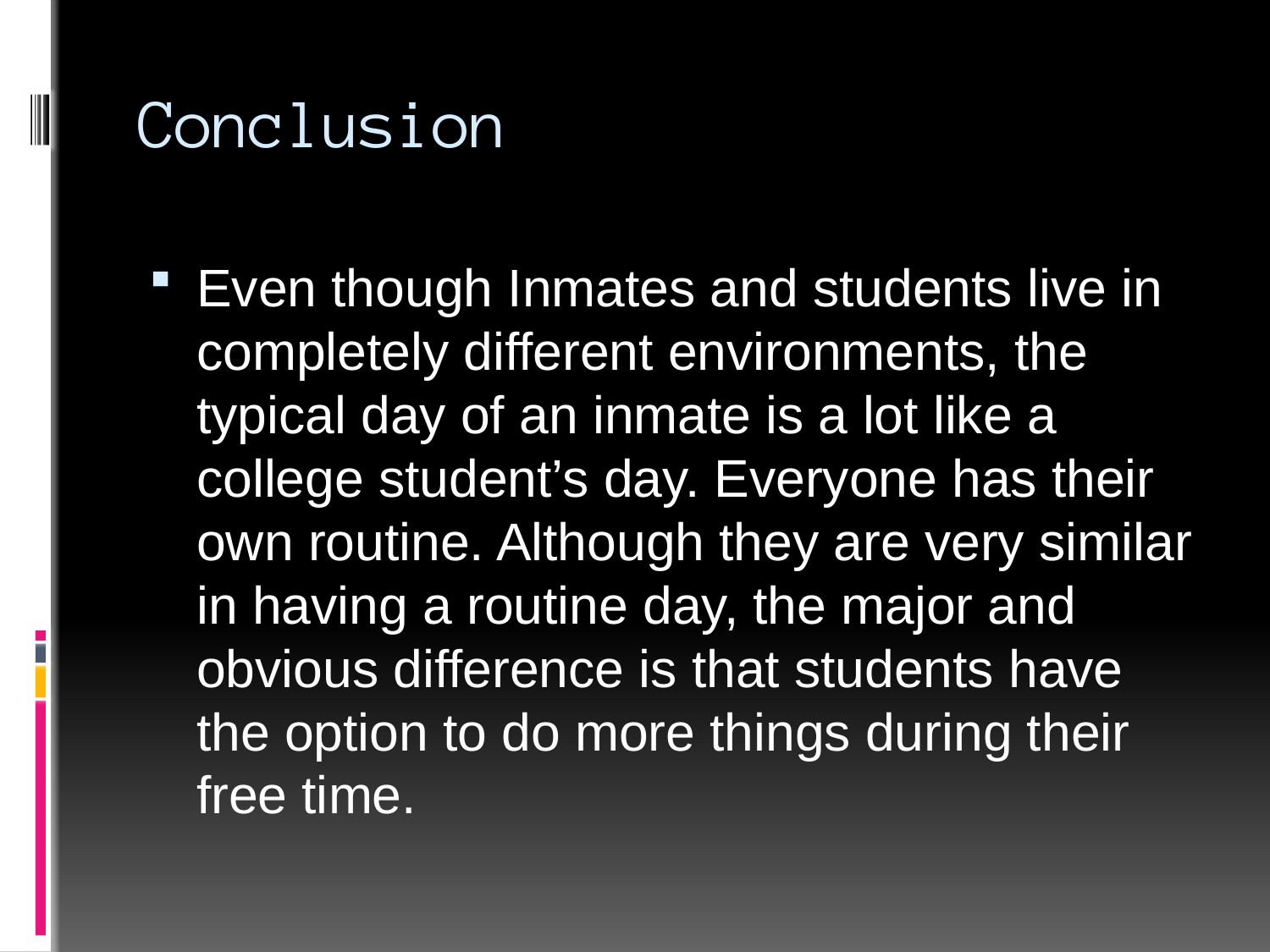

# Conclusion
Even though Inmates and students live in completely different environments, the typical day of an inmate is a lot like a college student’s day. Everyone has their own routine. Although they are very similar in having a routine day, the major and obvious difference is that students have the option to do more things during their free time.